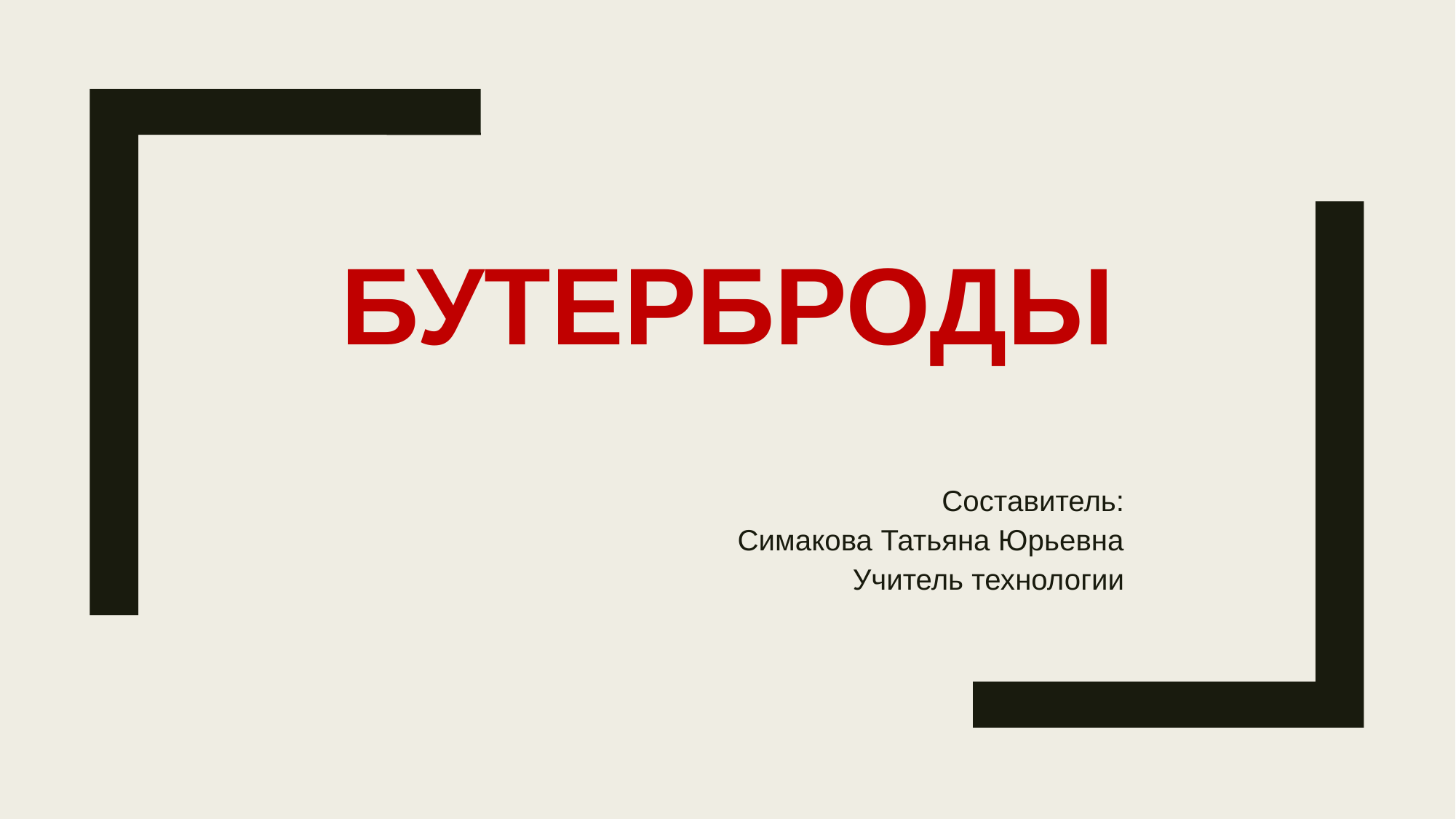

# Бутерброды
Составитель:
Симакова Татьяна Юрьевна
Учитель технологии